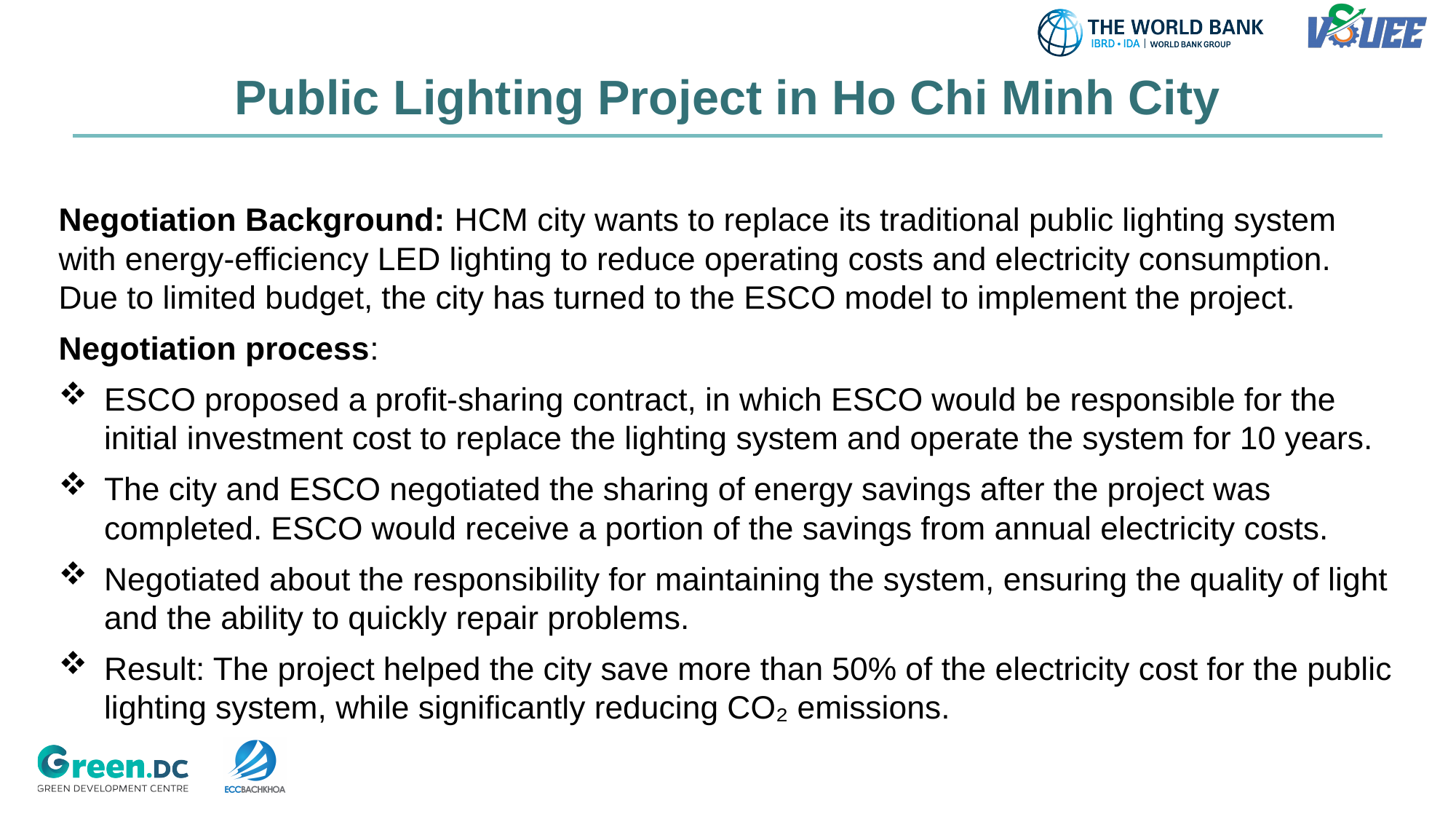

# Public Lighting Project in Ho Chi Minh City
Negotiation Background: HCM city wants to replace its traditional public lighting system with energy-efficiency LED lighting to reduce operating costs and electricity consumption. Due to limited budget, the city has turned to the ESCO model to implement the project.
Negotiation process:
ESCO proposed a profit-sharing contract, in which ESCO would be responsible for the initial investment cost to replace the lighting system and operate the system for 10 years.
The city and ESCO negotiated the sharing of energy savings after the project was completed. ESCO would receive a portion of the savings from annual electricity costs.
Negotiated about the responsibility for maintaining the system, ensuring the quality of light and the ability to quickly repair problems.
Result: The project helped the city save more than 50% of the electricity cost for the public lighting system, while significantly reducing CO₂ emissions.